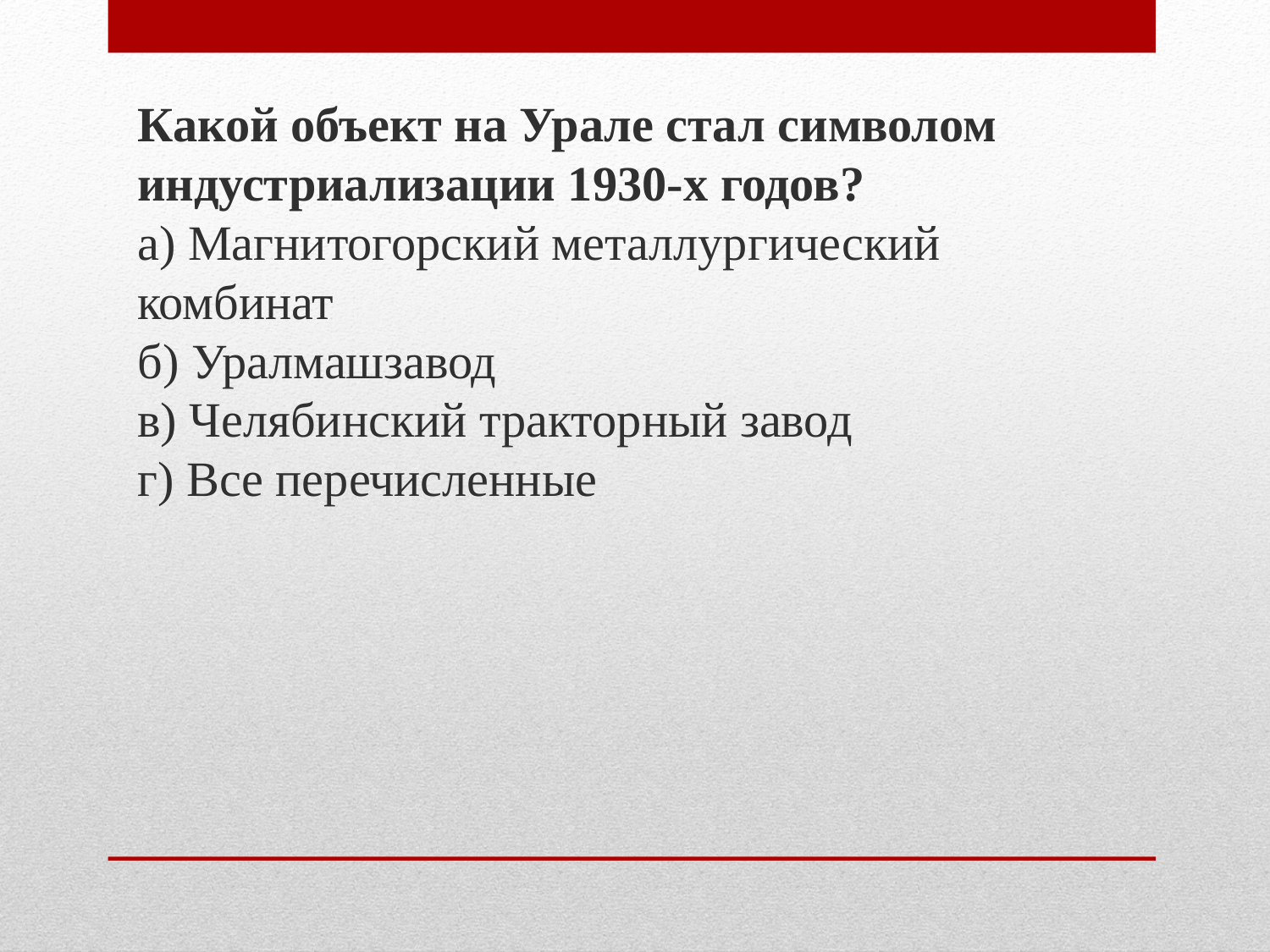

Какой объект на Урале стал символом индустриализации 1930-х годов?
а) Магнитогорский металлургический комбинат
б) Уралмашзавод
в) Челябинский тракторный завод
г) Все перечисленные